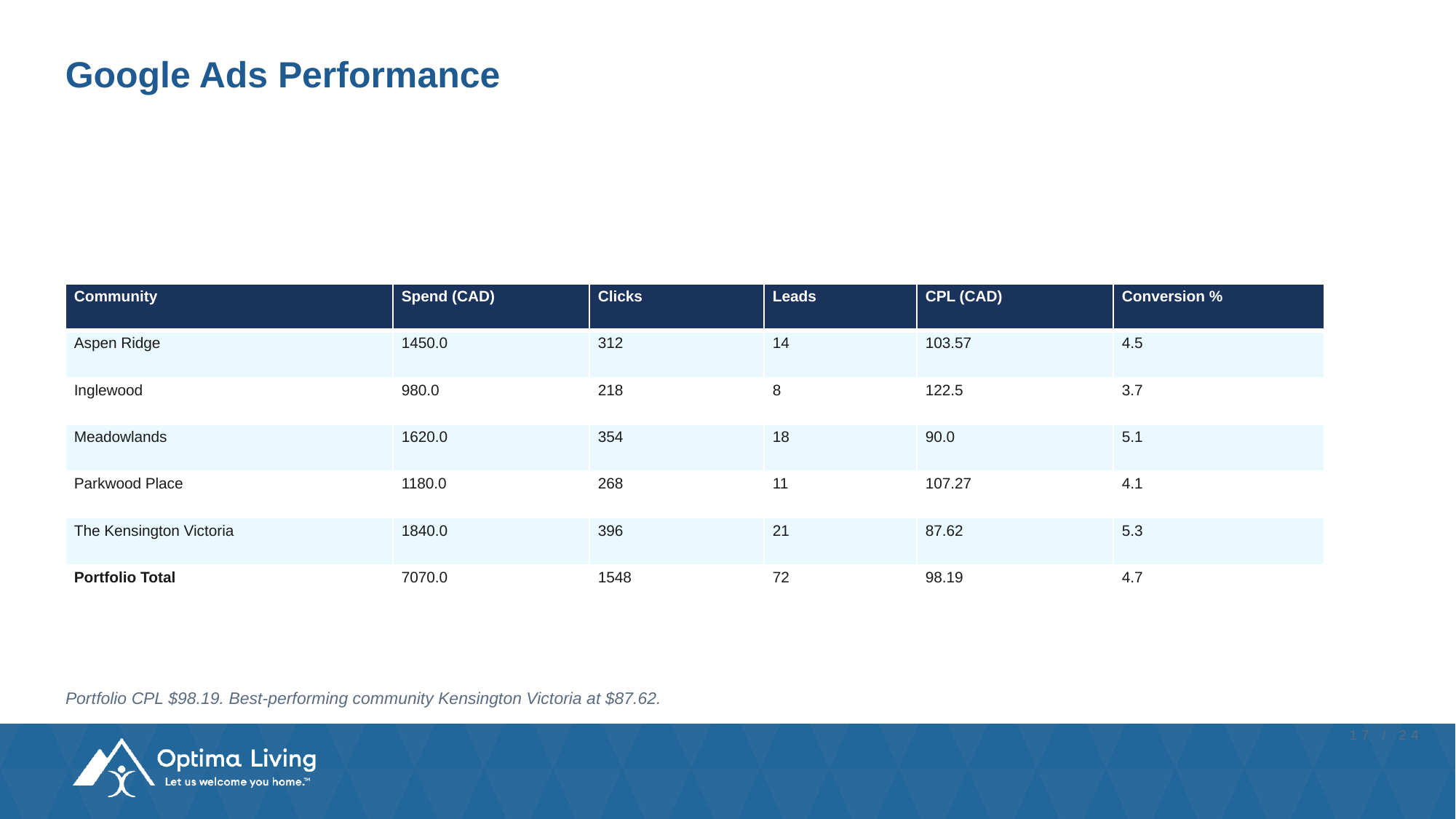

# Google Ads Performance

| Community | Spend (CAD) | Clicks | Leads | CPL (CAD) | Conversion % |
| --- | --- | --- | --- | --- | --- |
| Aspen Ridge | 1450.0 | 312 | 14 | 103.57 | 4.5 |
| Inglewood | 980.0 | 218 | 8 | 122.5 | 3.7 |
| Meadowlands | 1620.0 | 354 | 18 | 90.0 | 5.1 |
| Parkwood Place | 1180.0 | 268 | 11 | 107.27 | 4.1 |
| The Kensington Victoria | 1840.0 | 396 | 21 | 87.62 | 5.3 |
| Portfolio Total | 7070.0 | 1548 | 72 | 98.19 | 4.7 |
Portfolio CPL $98.19. Best-performing community Kensington Victoria at $87.62.
17 / 24